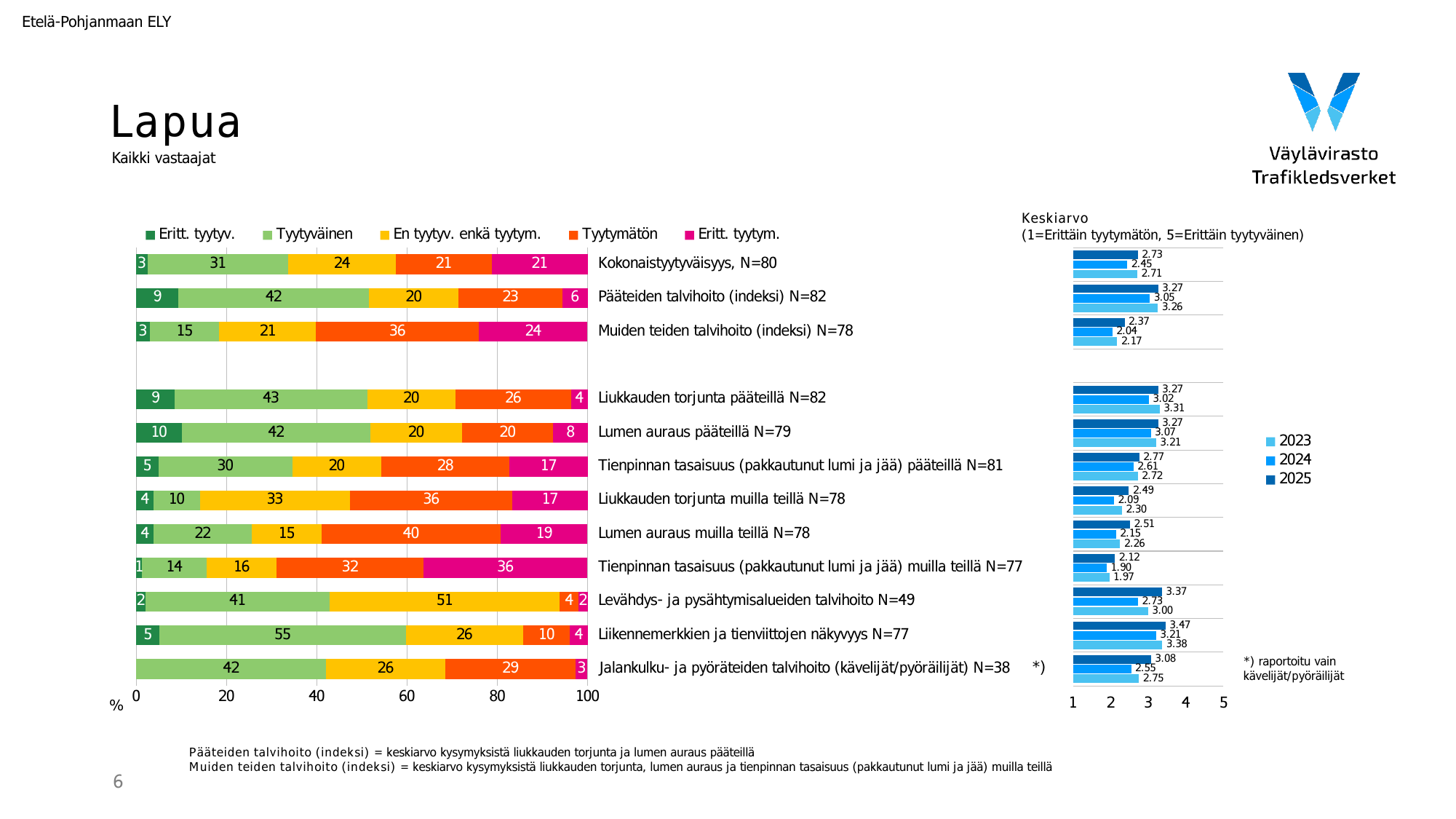

Etelä-Pohjanmaan ELY
# Lapua
Kaikki vastaajat
Keskiarvo
(1=Erittäin tyytymätön, 5=Erittäin tyytyväinen)

### Chart

| Category | Eritt. tyytyv. | Tyytyväinen | En tyytyv. enkä tyytym. | Tyytymätön | Eritt. tyytym. |
|---|---|---|---|---|---|
| Kokonaistyytyväisyys, N=80 | 2.5 | 31.25 | 23.75 | 21.25 | 21.25 |
| Pääteiden talvihoito (indeksi) N=82 | 9.3315835 | 42.2275395 | 19.88268 | 22.9314605 | 5.626737 |
| Muiden teiden talvihoito (indeksi) N=78 | 2.997003 | 15.445665333333332 | 21.434121333333337 | 36.036185999999994 | 24.087024 |
|  | None | None | None | None | None |
| Liukkauden torjunta pääteillä N=82 | 8.536585 | 42.682927 | 19.512195 | 25.609756 | 3.658537 |
| Lumen auraus pääteillä N=79 | 10.126582 | 41.772152 | 20.253165 | 20.253165 | 7.594937 |
| Tienpinnan tasaisuus (pakkautunut lumi ja jää) pääteillä N=81 | 4.938272 | 29.62963 | 19.753086 | 28.395062 | 17.283951 |
| Liukkauden torjunta muilla teillä N=78 | 3.846154 | 10.25641 | 33.333333 | 35.897436 | 16.666667 |
| Lumen auraus muilla teillä N=78 | 3.846154 | 21.794872 | 15.384615 | 39.74359 | 19.230769 |
| Tienpinnan tasaisuus (pakkautunut lumi ja jää) muilla teillä N=77 | 1.298701 | 14.285714 | 15.584416 | 32.467532 | 36.363636 |
| Levähdys- ja pysähtymisalueiden talvihoito N=49 | 2.040816 | 40.816327 | 51.020408 | 4.081633 | 2.040816 |
| Liikennemerkkien ja tienviittojen näkyvyys N=77 | 5.194805 | 54.545455 | 25.974026 | 10.38961 | 3.896104 |
| Jalankulku- ja pyöräteiden talvihoito (kävelijät/pyöräilijät) N=38 | None | 42.105263 | 26.315789 | 28.947368 | 2.631579 |

### Chart

| Category | 2025 | 2024 | 2023 |
|---|---|---|---|
*) raportoitu vain
kävelijät/pyöräilijät
*)
%
Pääteiden talvihoito (indeksi) = keskiarvo kysymyksistä liukkauden torjunta ja lumen auraus pääteillä
Muiden teiden talvihoito (indeksi) = keskiarvo kysymyksistä liukkauden torjunta, lumen auraus ja tienpinnan tasaisuus (pakkautunut lumi ja jää) muilla teillä

6